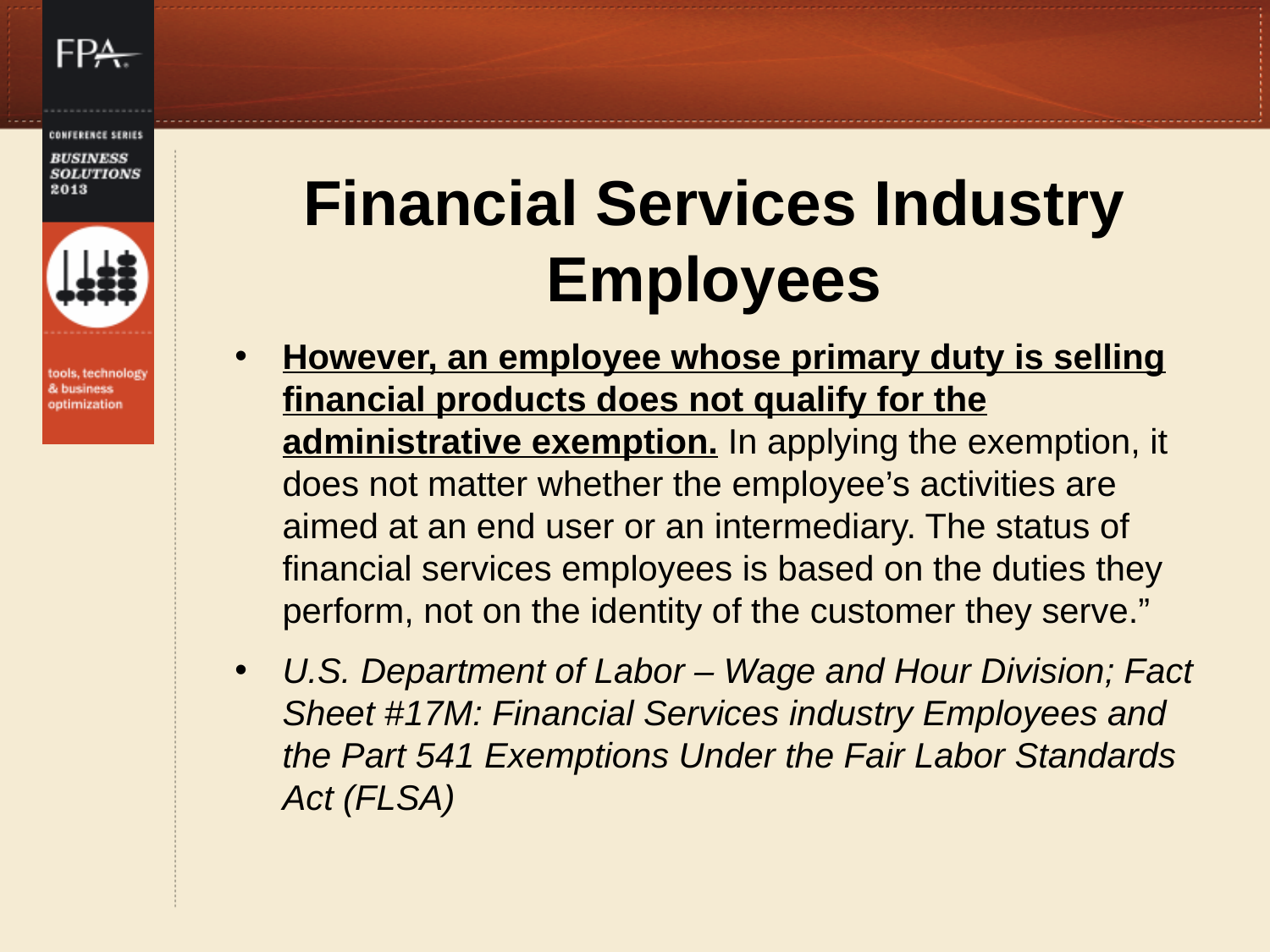

# Financial Services Industry Employees
However, an employee whose primary duty is selling financial products does not qualify for the administrative exemption. In applying the exemption, it does not matter whether the employee’s activities are aimed at an end user or an intermediary. The status of financial services employees is based on the duties they perform, not on the identity of the customer they serve.”
U.S. Department of Labor – Wage and Hour Division; Fact Sheet #17M: Financial Services industry Employees and the Part 541 Exemptions Under the Fair Labor Standards Act (FLSA)